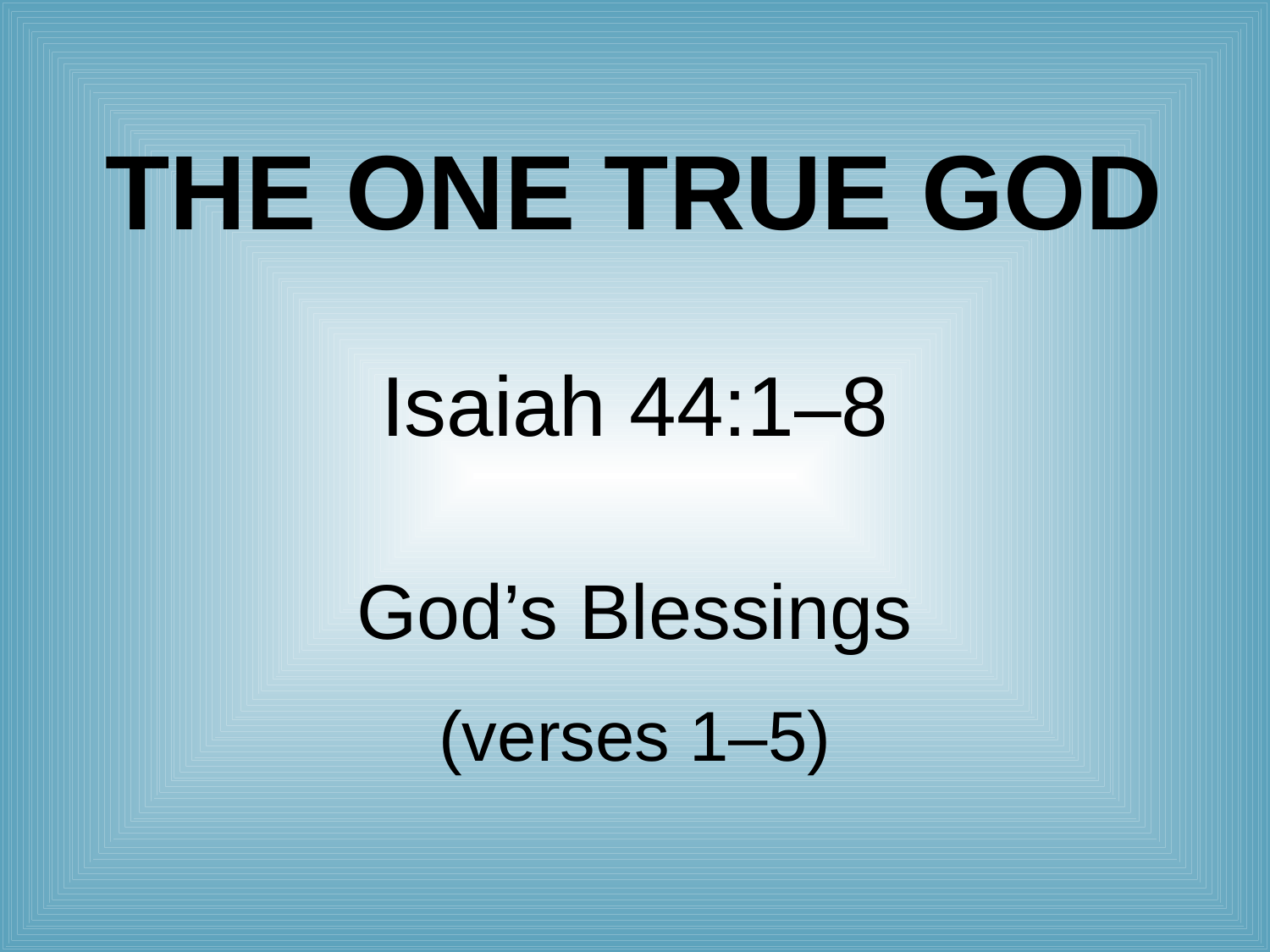

# The One True God
Isaiah 44:1–8

God’s Blessings
(verses 1–5)